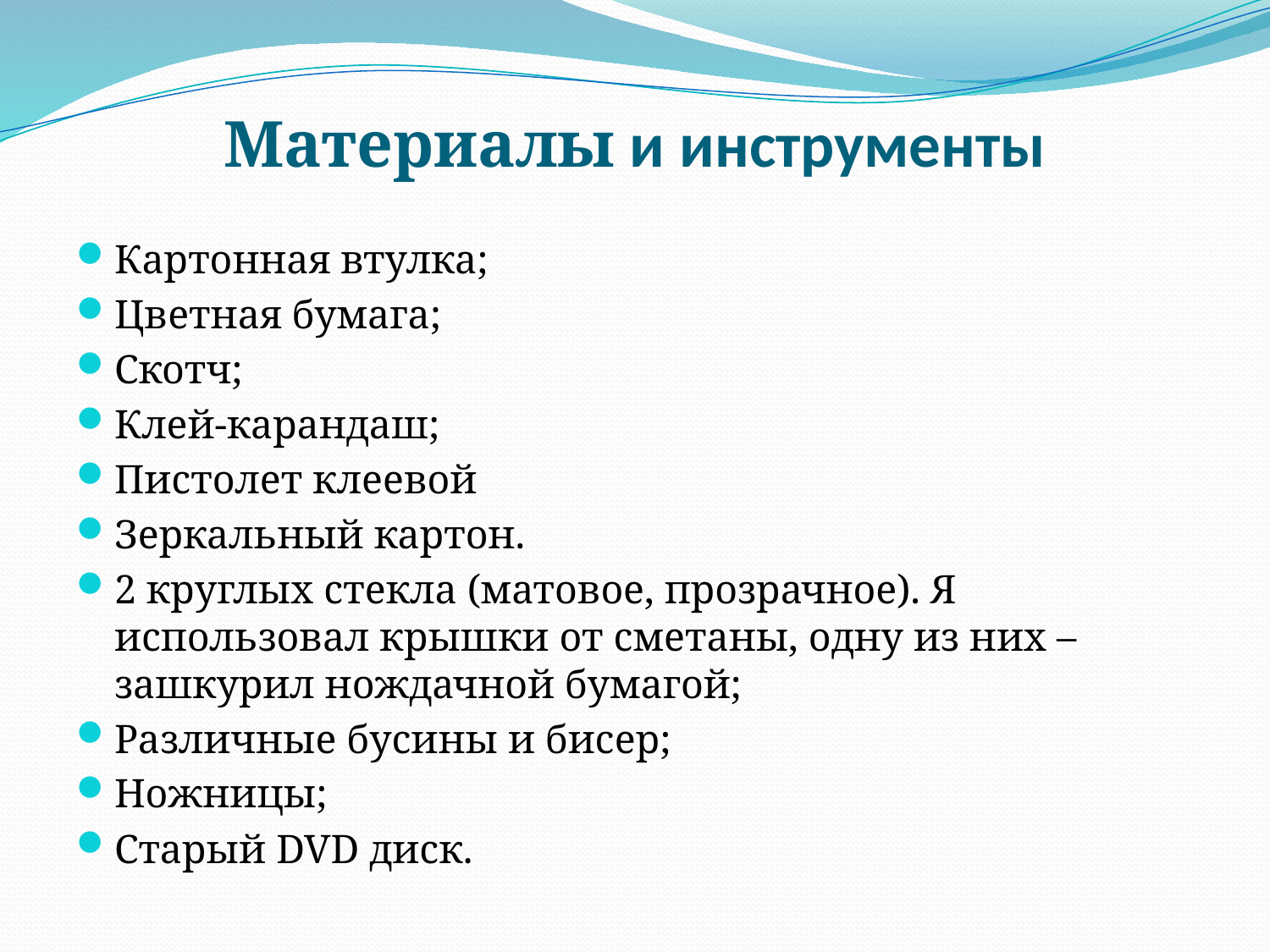

# Материалы и инструменты
Картонная втулка;
Цветная бумага;
Скотч;
Клей-карандаш;
Пистолет клеевой
Зеркальный картон.
2 круглых стекла (матовое, прозрачное). Я использовал крышки от сметаны, одну из них – зашкурил нождачной бумагой;
Различные бусины и бисер;
Ножницы;
Старый DVD диск.